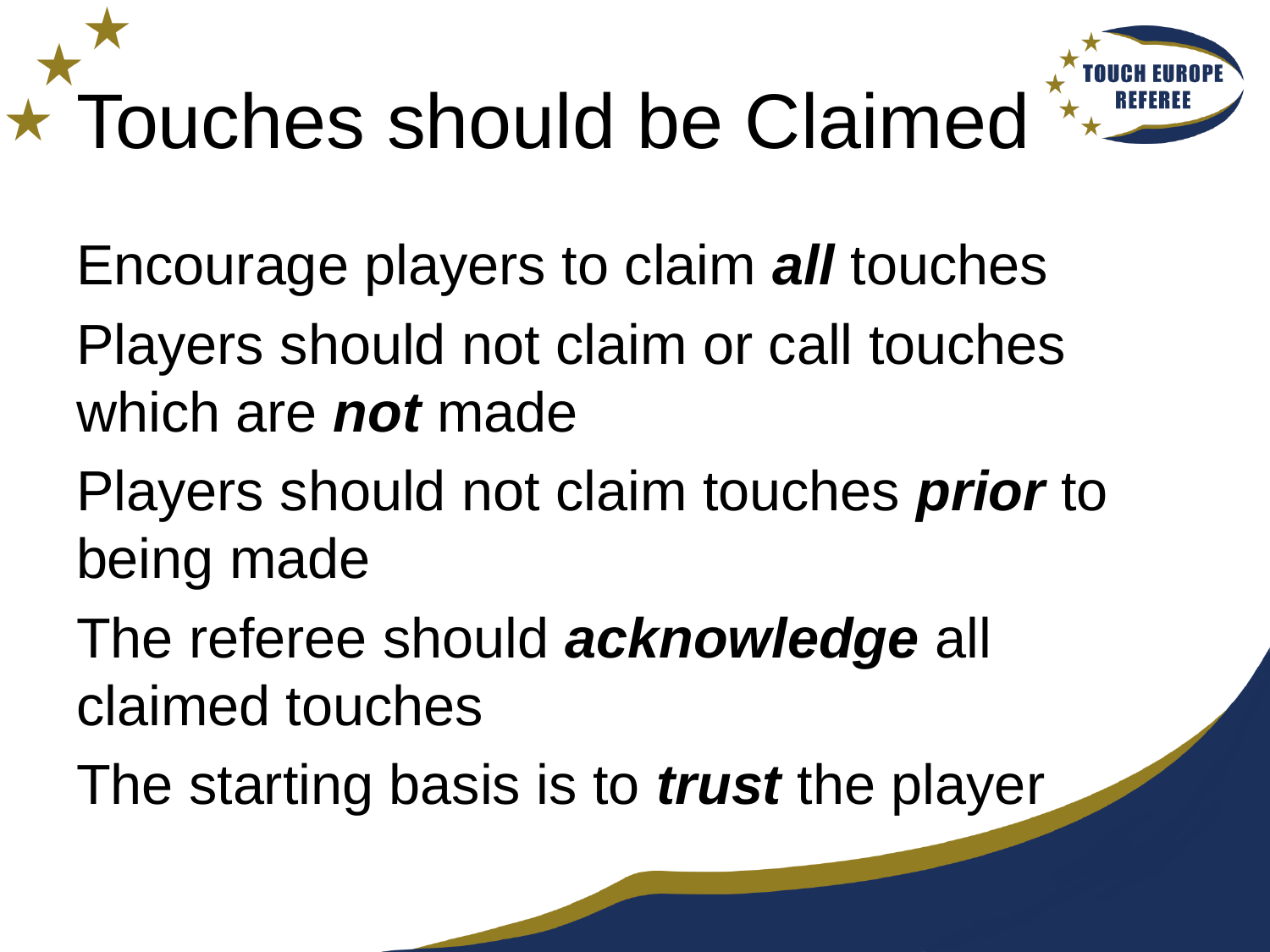

# Touches should be Claimed
Encourage players to claim all touches
Players should not claim or call touches which are not made
Players should not claim touches prior to being made
The referee should acknowledge all claimed touches
The starting basis is to trust the player